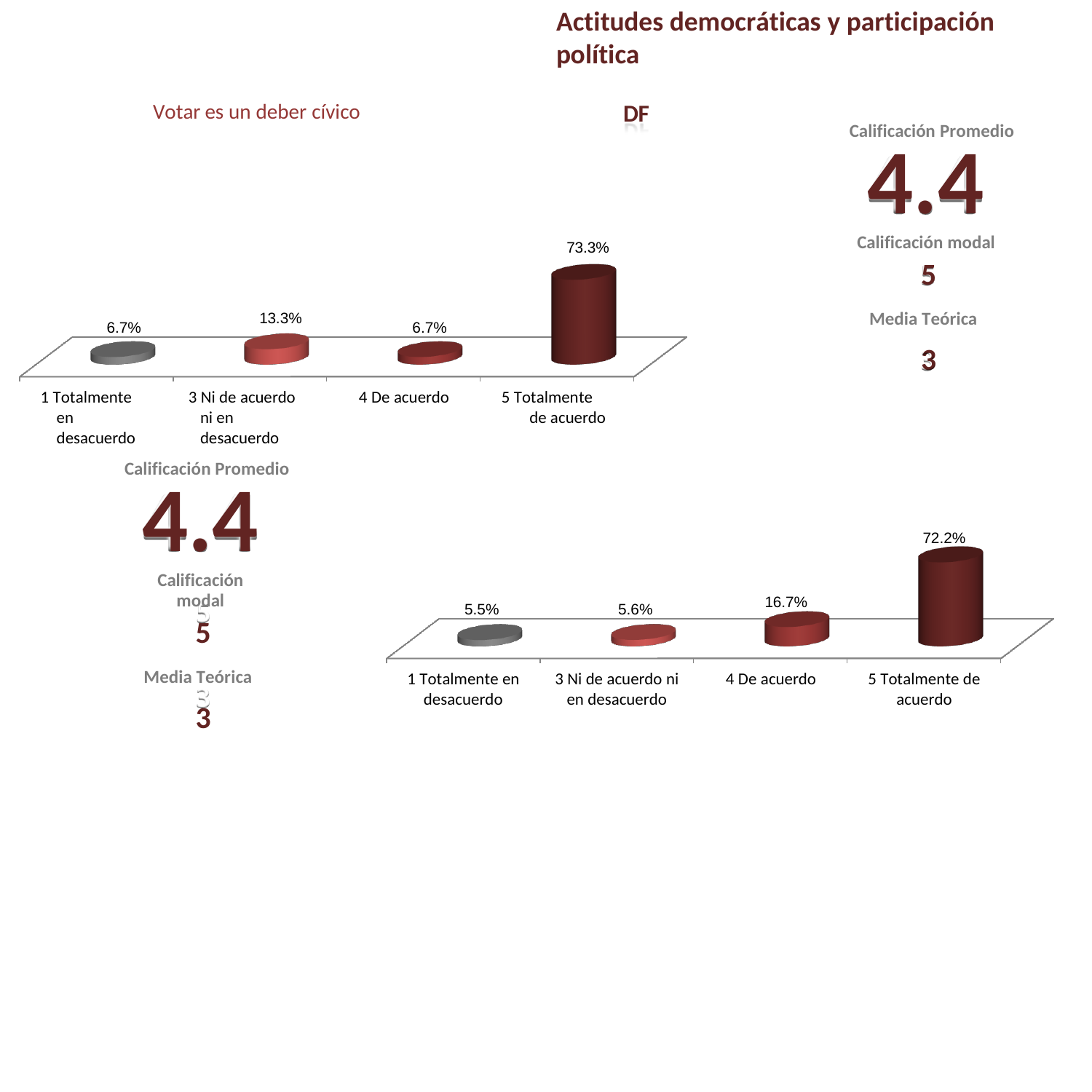

Actitudes democráticas y participación política
DF
Votar es un deber cívico

Calificación Promedio
4.4
Calificación modal
5

Media Teórica

3

73.3%

13.3%
6.7%
6.7%

1 Totalmente en desacuerdo
3 Ni de acuerdo ni en desacuerdo
5 Totalmente de acuerdo
4 De acuerdo

Calificación Promedio
4.4
Calificación modal
5

Media Teórica

3

72.2%

16.7%
5.6%
5.5%

1 Totalmente en
desacuerdo
3 Ni de acuerdo ni
en desacuerdo
4 De acuerdo
5 Totalmente de
acuerdo